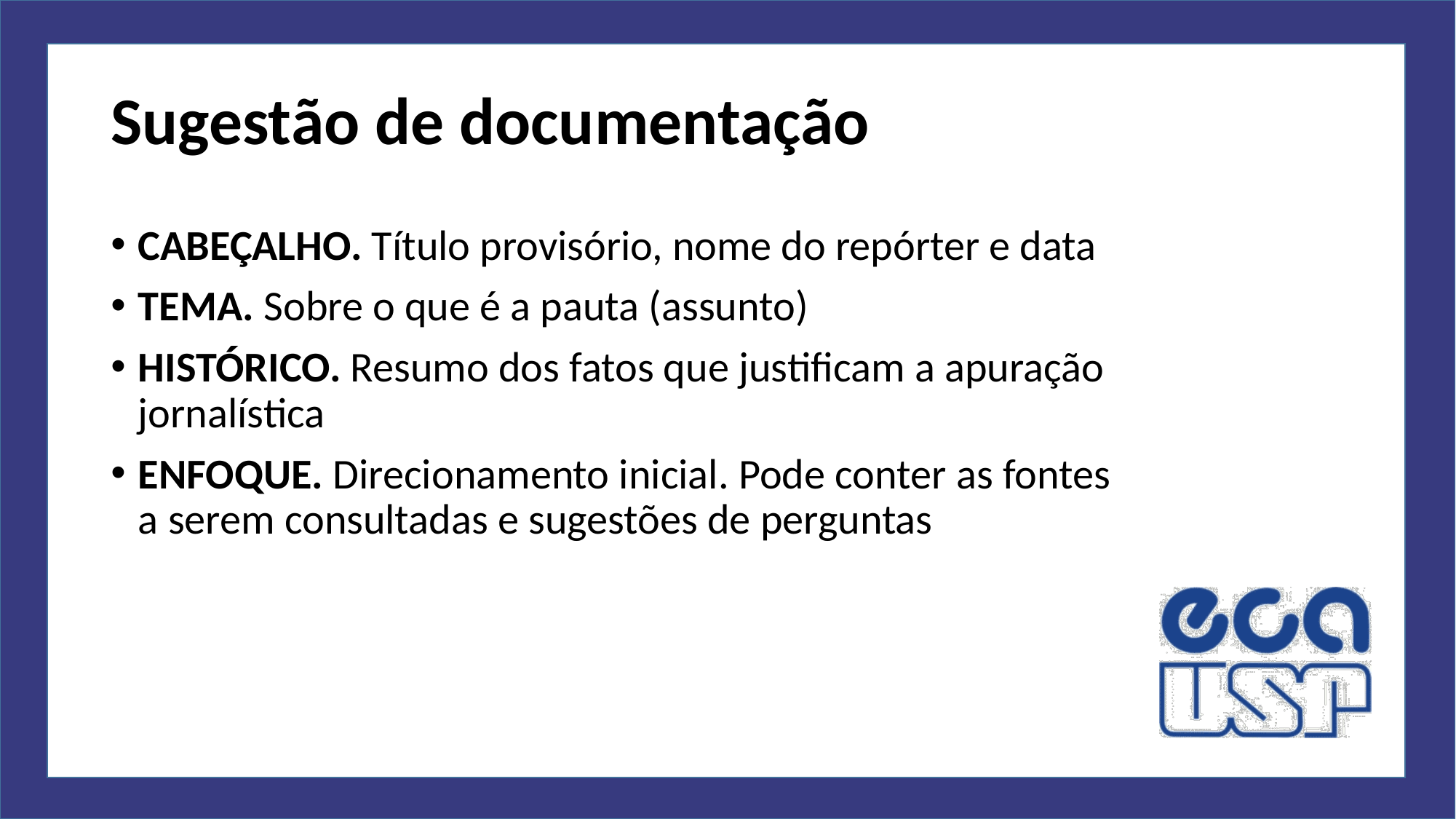

# Sugestão de documentação
CABEÇALHO. Título provisório, nome do repórter e data
TEMA. Sobre o que é a pauta (assunto)
HISTÓRICO. Resumo dos fatos que justificam a apuração jornalística
ENFOQUE. Direcionamento inicial. Pode conter as fontes a serem consultadas e sugestões de perguntas